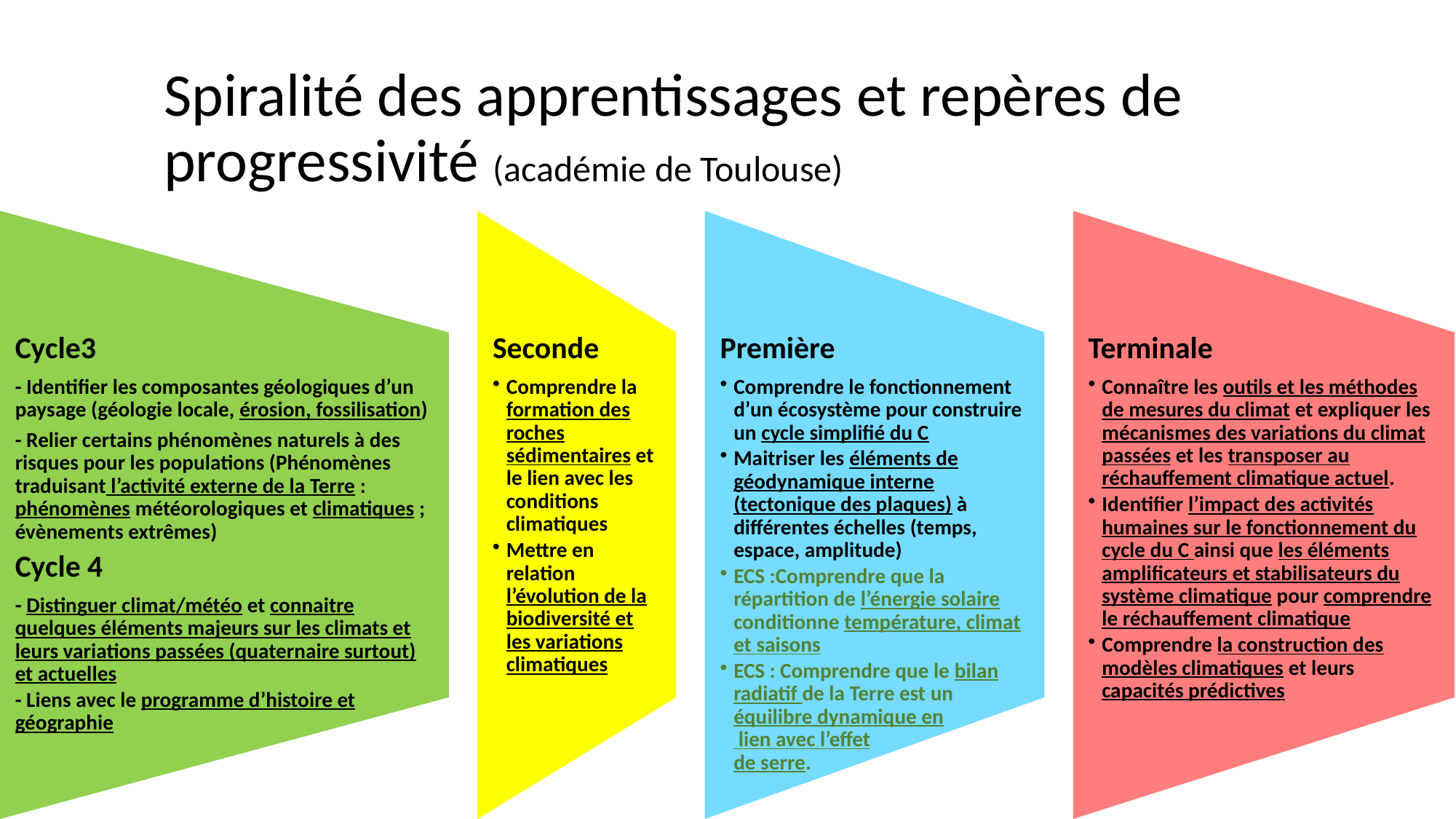

# Spiralité des apprentissages et repères de progressivité (académie de Toulouse)
Cycle3
- Identifier les composantes géologiques d’un paysage (géologie locale, érosion, fossilisation)
- Relier certains phénomènes naturels à des risques pour les populations (Phénomènes traduisant l’activité externe de la Terre : phénomènes météorologiques et climatiques ; évènements extrêmes)
Cycle 4
- Distinguer climat/météo et connaitre quelques éléments majeurs sur les climats et leurs variations passées (quaternaire surtout) et actuelles
- Liens avec le programme d’histoire et géographie
Seconde
Comprendre la formation des roches sédimentaires et le lien avec les conditions climatiques
Mettre en relation l’évolution de la biodiversité et les variations climatiques
Première
Comprendre le fonctionnement d’un écosystème pour construire un cycle simplifié du C
Maitriser les éléments de géodynamique interne (tectonique des plaques) à différentes échelles (temps, espace, amplitude)
ECS :Comprendre que la répartition de l’énergie solaire conditionne température, climat et saisons
ECS : Comprendre que le bilan radiatif de la Terre est un équilibre dynamique en
 lien avec l’effet
de serre.
Terminale
Connaître les outils et les méthodes de mesures du climat et expliquer les mécanismes des variations du climat passées et les transposer au réchauffement climatique actuel.
Identifier l’impact des activités humaines sur le fonctionnement du cycle du C ainsi que les éléments amplificateurs et stabilisateurs du système climatique pour comprendre le réchauffement climatique
Comprendre la construction des modèles climatiques et leurs capacités prédictives